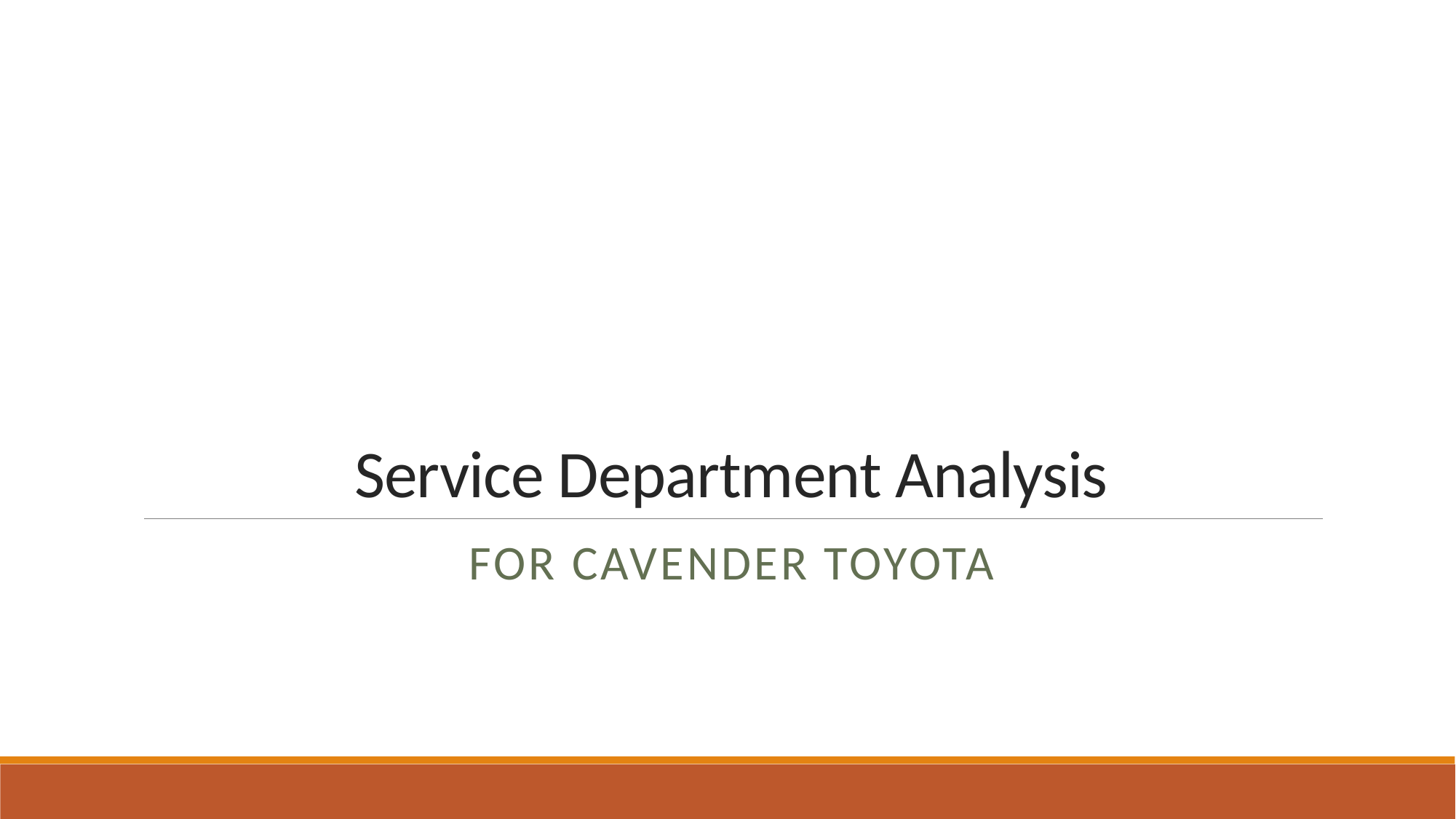

# Service Department Analysis
for Cavender Toyota